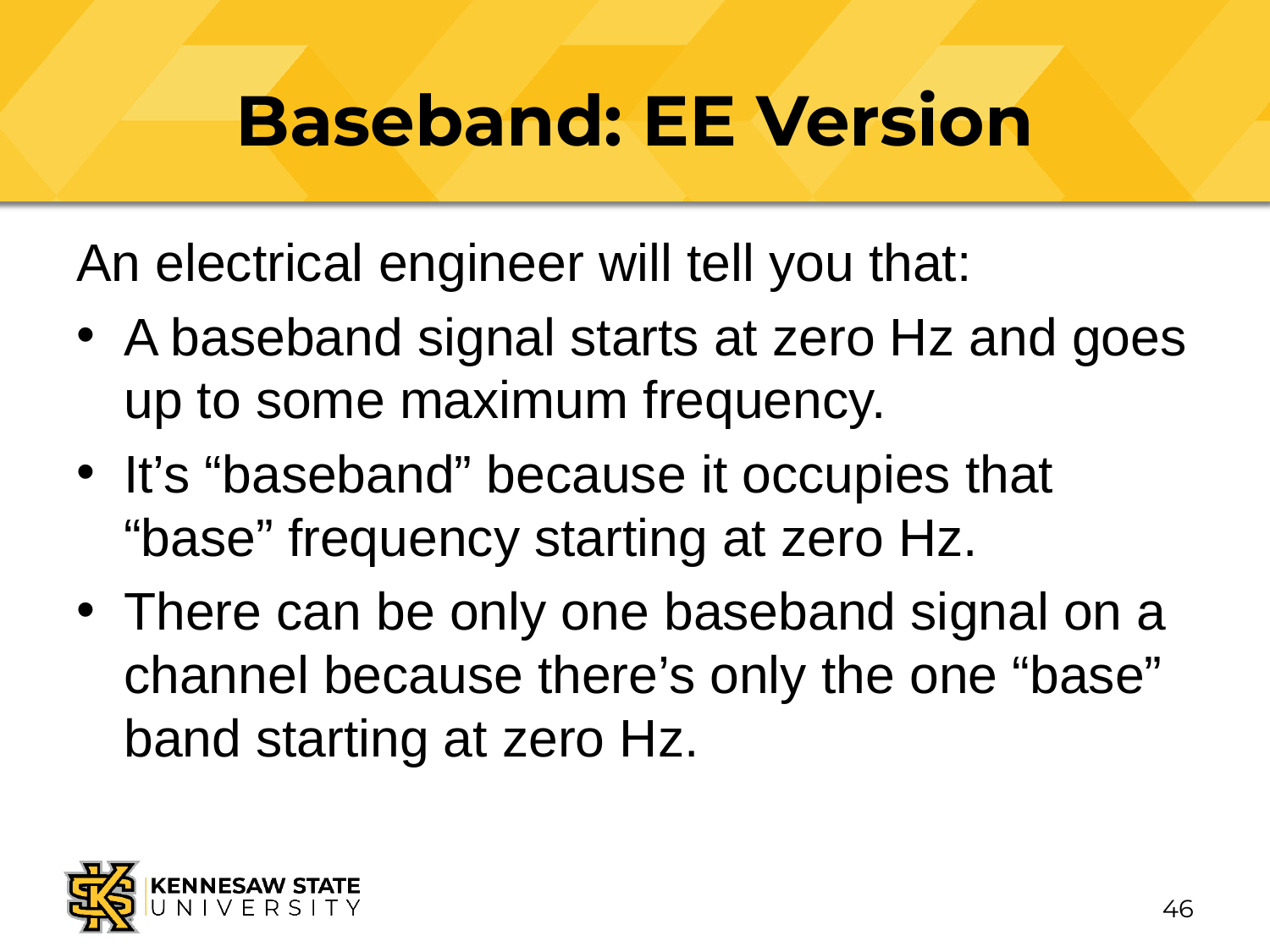

# Baseband: EE Version
An electrical engineer will tell you that:
A baseband signal starts at zero Hz and goes up to some maximum frequency.
It’s “baseband” because it occupies that “base” frequency starting at zero Hz.
There can be only one baseband signal on a channel because there’s only the one “base” band starting at zero Hz.
46